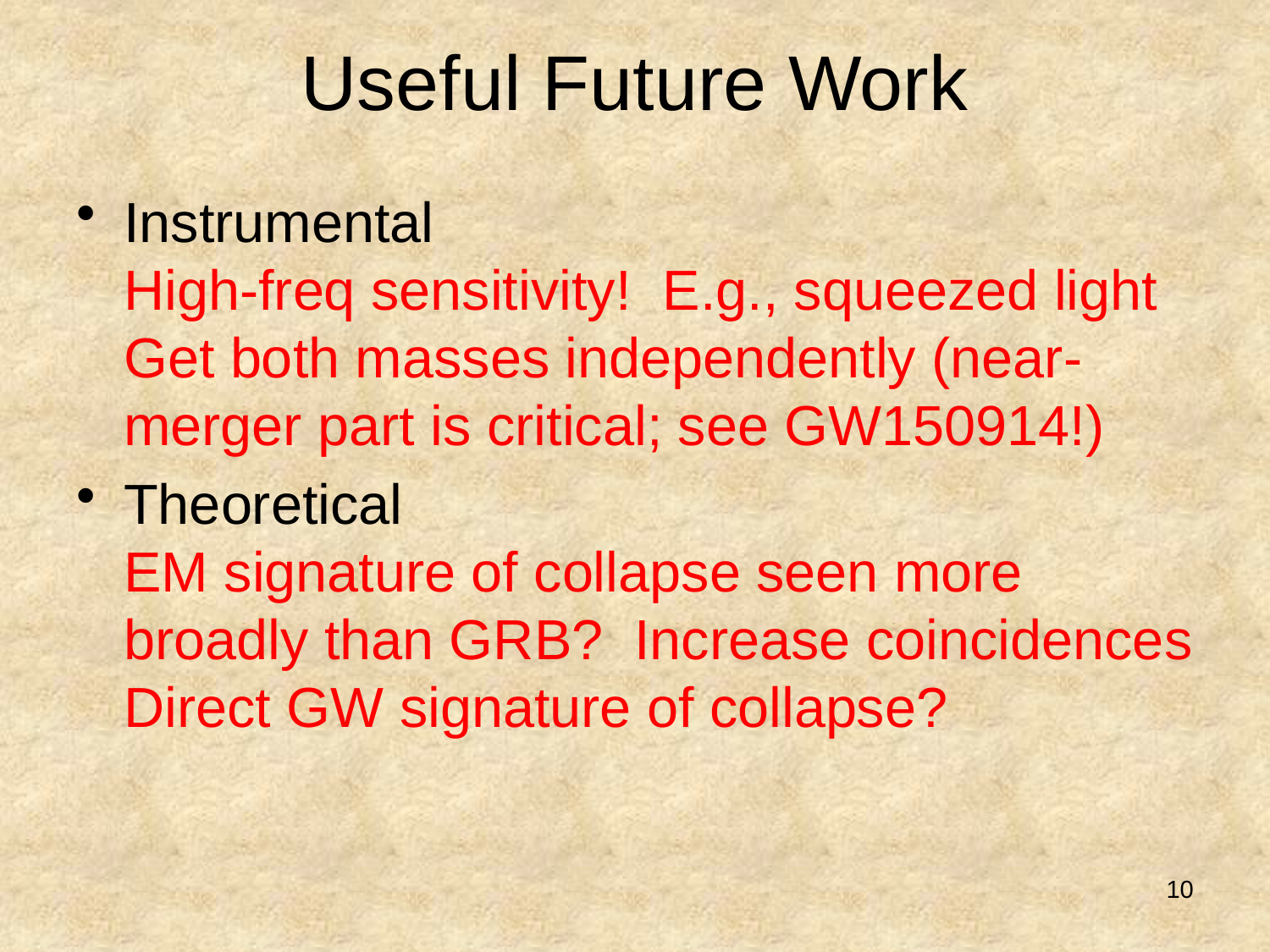

# Useful Future Work
Instrumental
High-freq sensitivity!  E.g., squeezed light
Get both masses independently (near-merger part is critical; see GW150914!)
Theoretical
EM signature of collapse seen more broadly than GRB?  Increase coincidences
Direct GW signature of collapse?
10